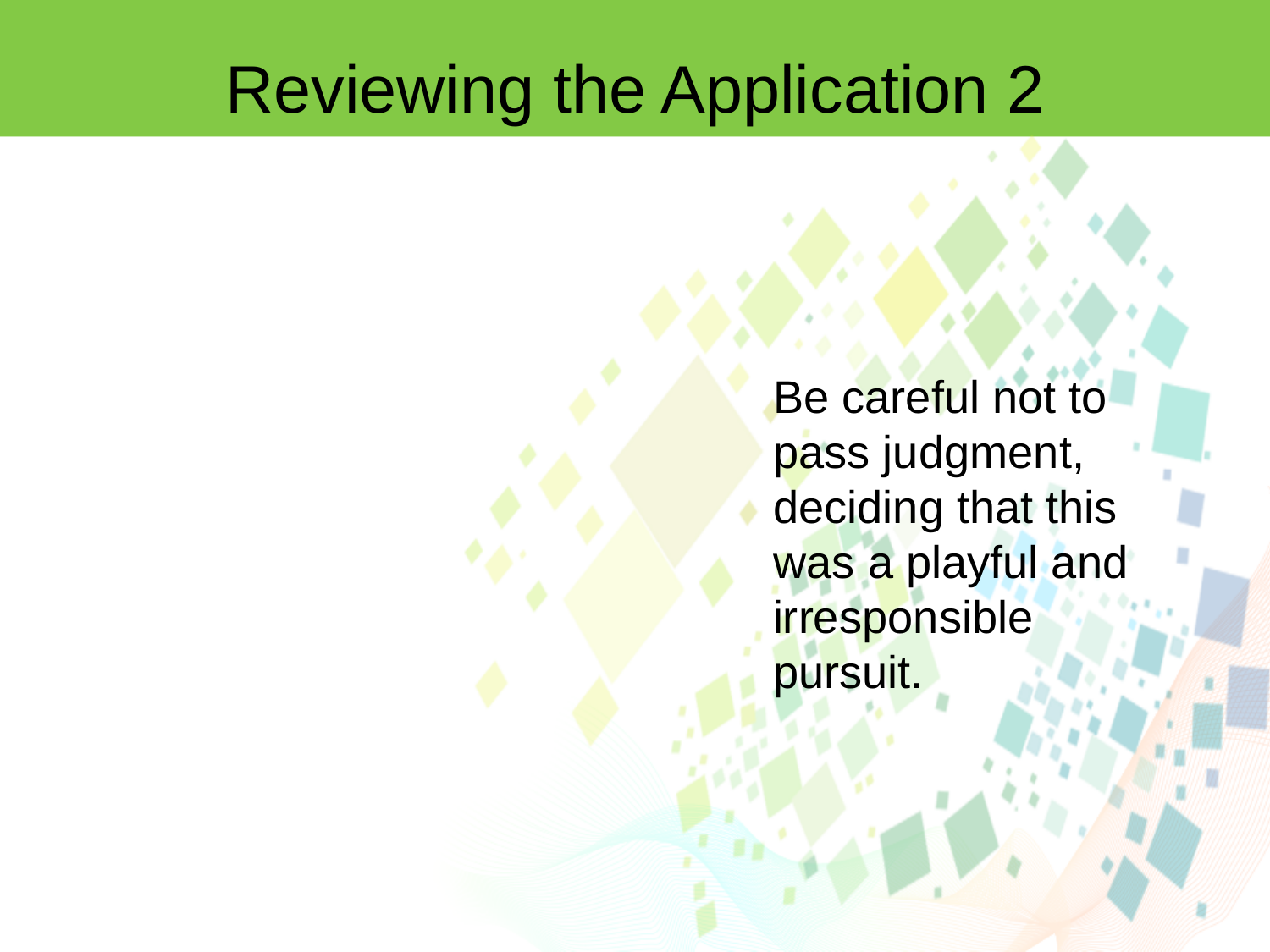

Reviewing the Application 2
Be careful not to pass judgment, deciding that this was a playful and irresponsible pursuit.